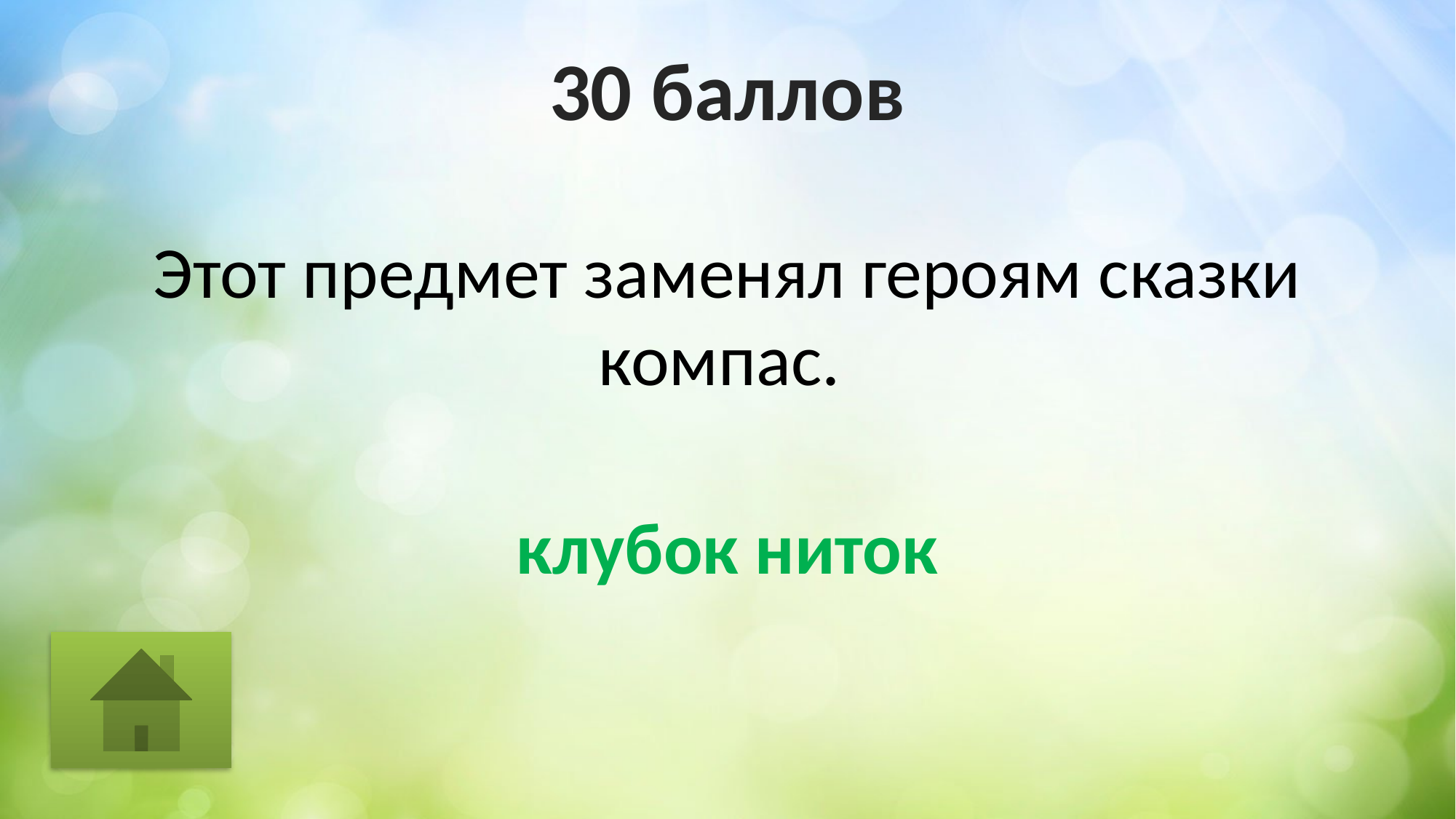

# 30 баллов
Этот предмет заменял героям сказки компас.
клубок ниток